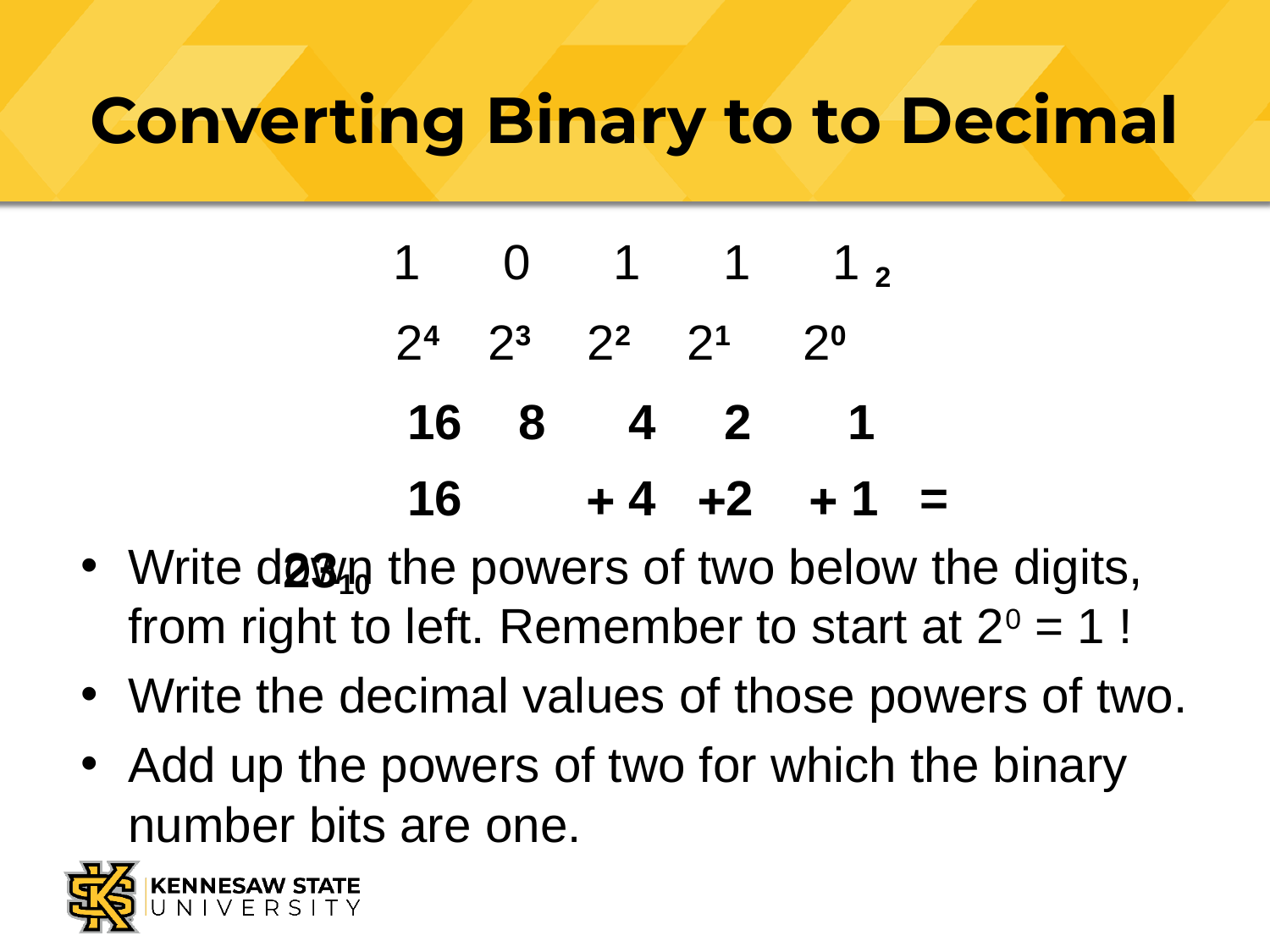

# Converting Binary to to Decimal
        1      0      1      1      1 2
              24      23       22       21         20
         16       8      4     2       1
         16         + 4   +2    + 1   = 2310

Write down the powers of two below the digits, from right to left. Remember to start at 20 = 1 !
Write the decimal values of those powers of two.
Add up the powers of two for which the binary number bits are one.